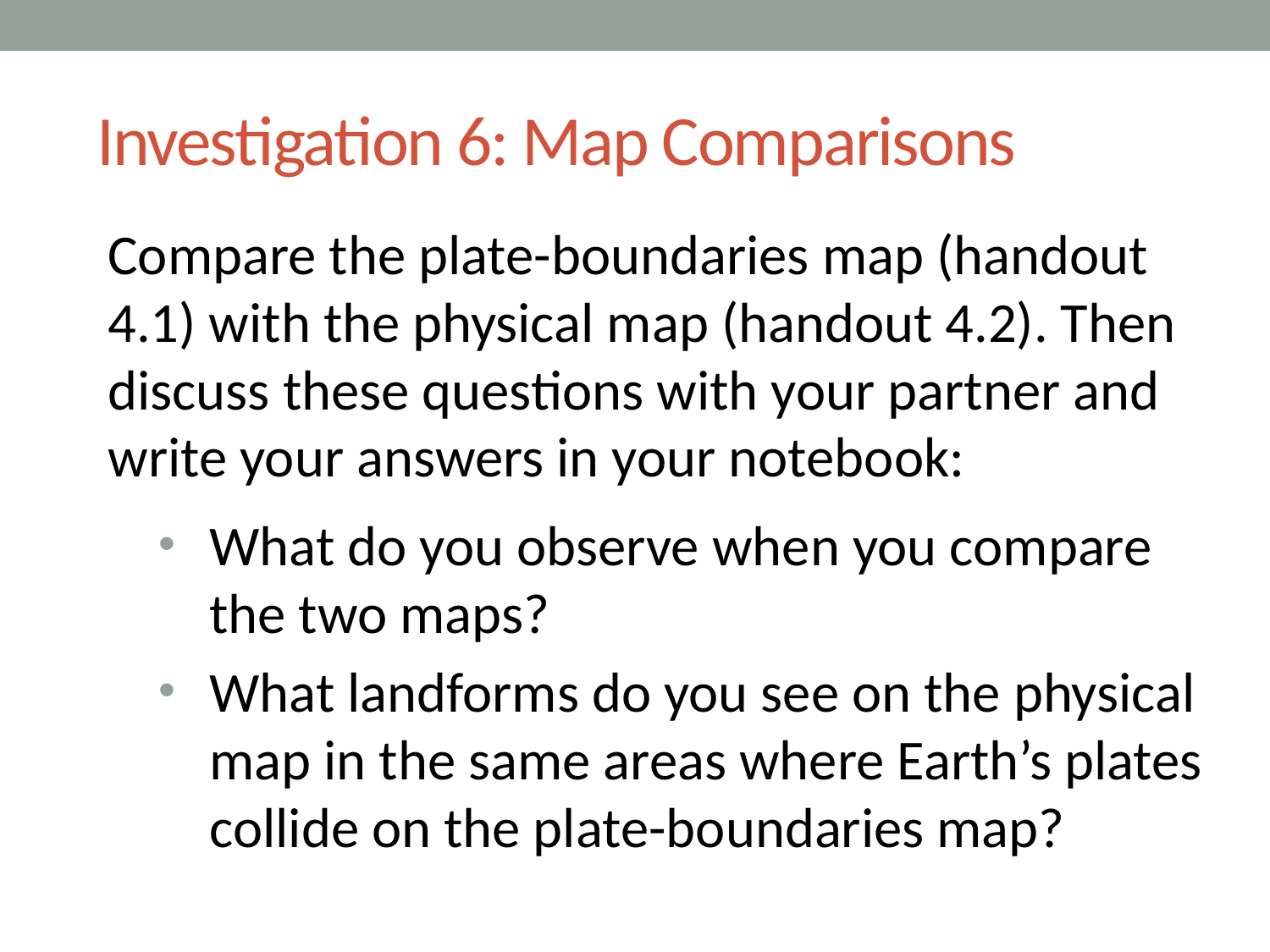

# Investigation 6: Map Comparisons
Compare the plate-boundaries map (handout 4.1) with the physical map (handout 4.2). Then discuss these questions with your partner and write your answers in your notebook:
What do you observe when you compare the two maps?
What landforms do you see on the physical map in the same areas where Earth’s plates collide on the plate-boundaries map?